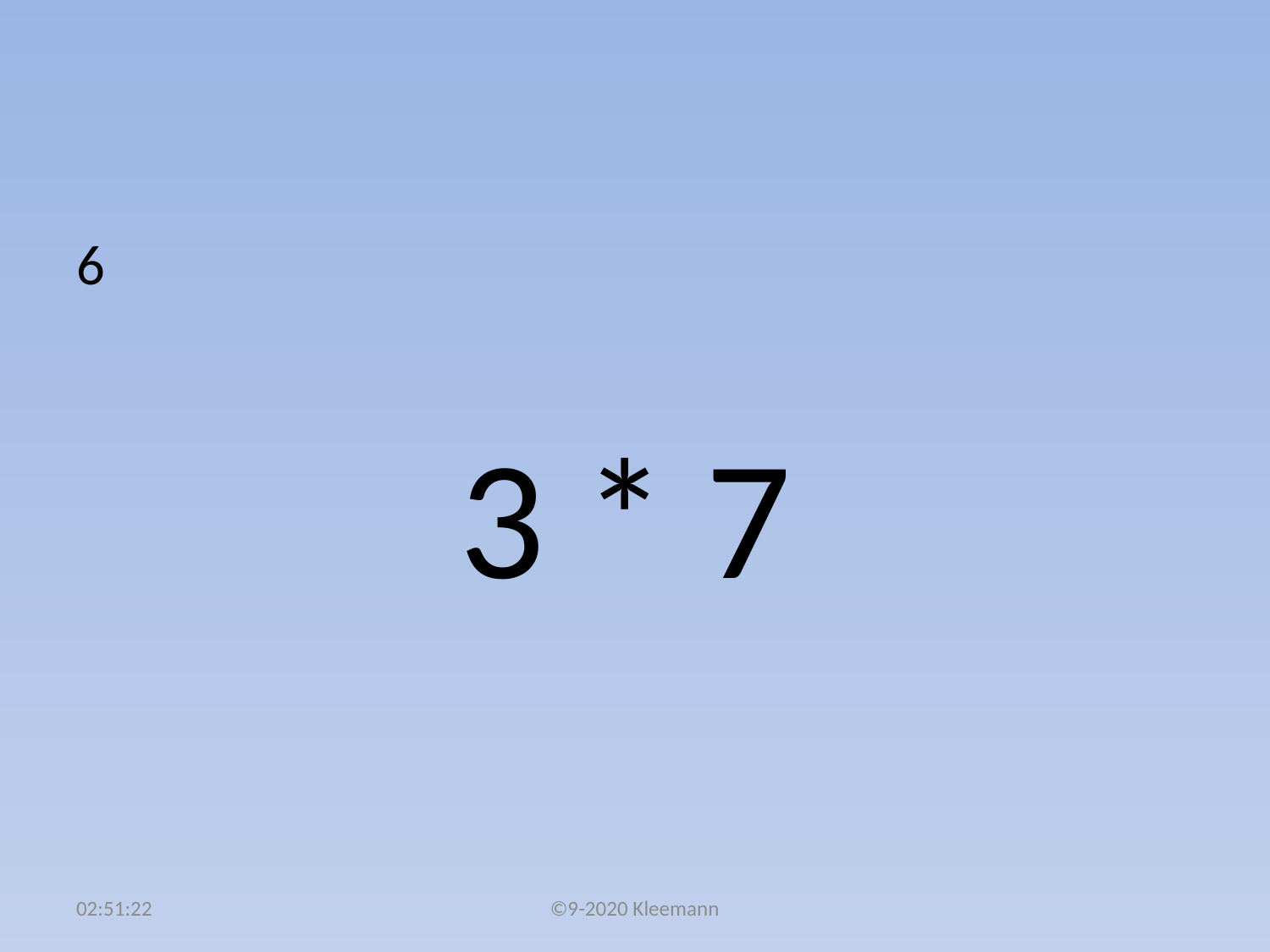

#
6

          3 * 7
02:51:22
©9-2020 Kleemann